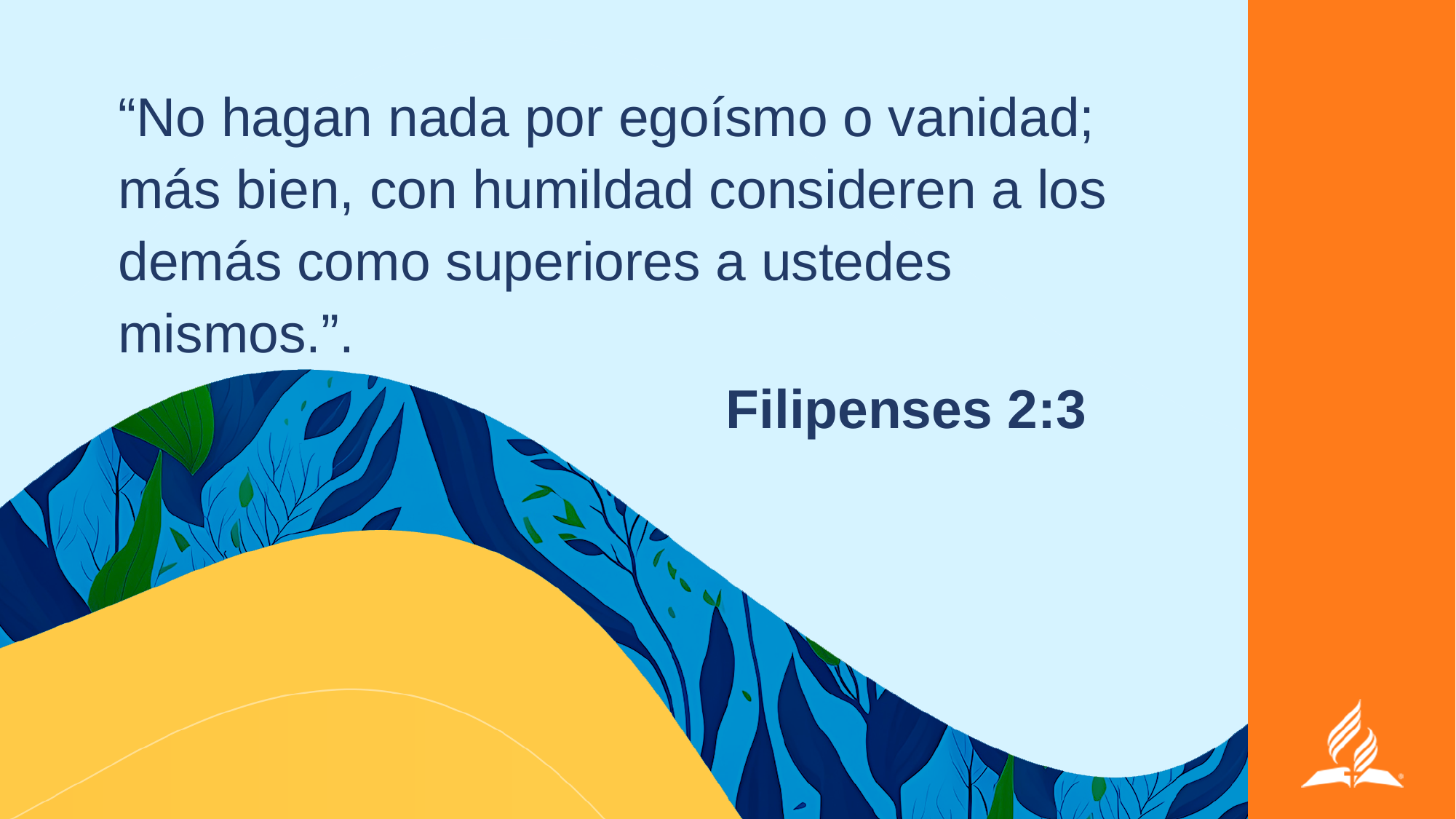

“No hagan nada por egoísmo o vanidad; más bien, con humildad consideren a los demás como superiores a ustedes mismos.”.
Filipenses 2:3